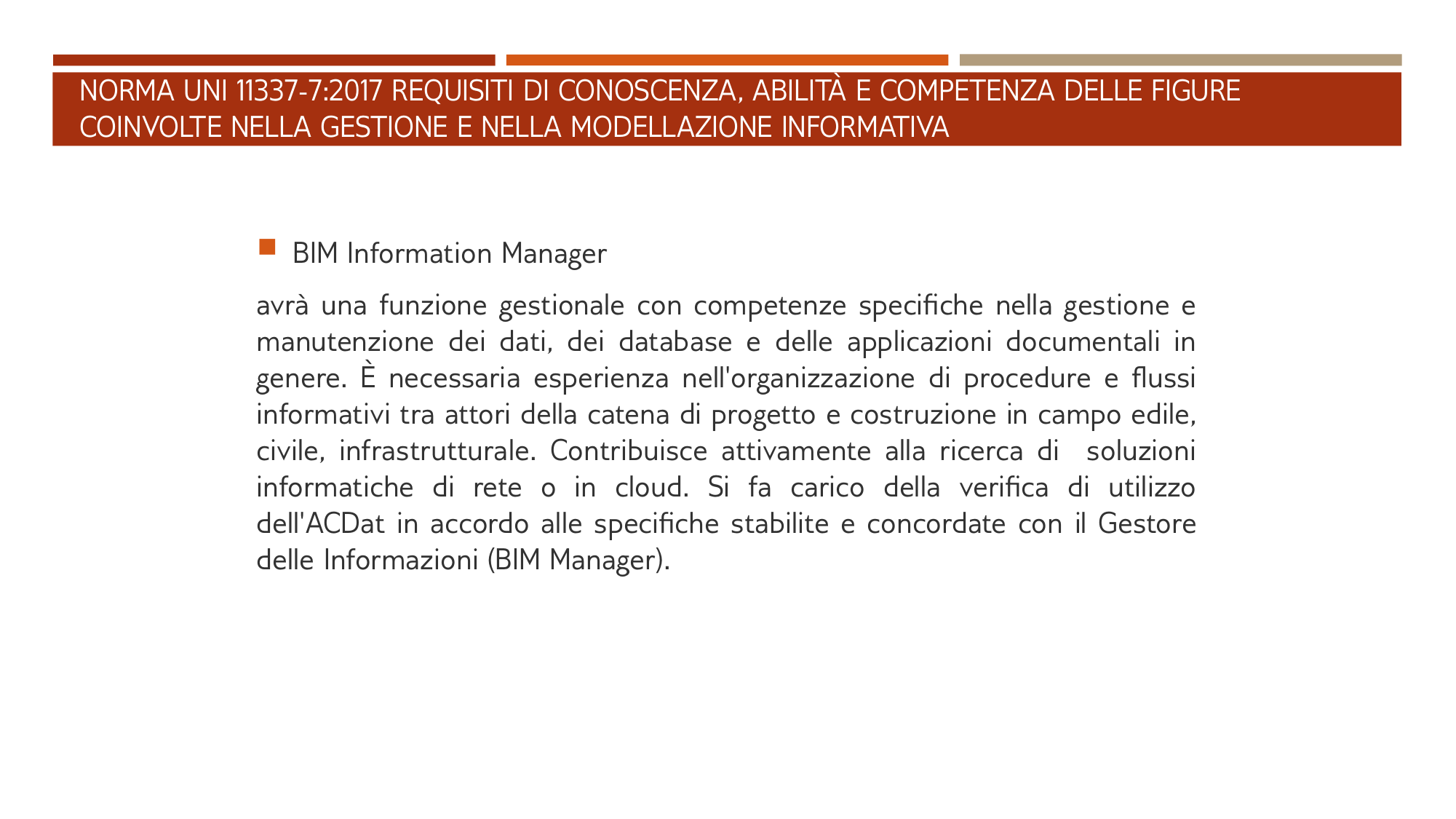

# Norma UNI 11337-7:2017 Requisiti di conoscenza, abilità e competenza delle figure coinvolte nella gestione e nella modellazione informativa
BIM Information Manager
avrà una funzione gestionale con competenze specifiche nella gestione e manutenzione dei dati, dei database e delle applicazioni documentali in genere. È necessaria esperienza nell'organizzazione di procedure e flussi informativi tra attori della catena di progetto e costruzione in campo edile, civile, infrastrutturale. Contribuisce attivamente alla ricerca di  soluzioni informatiche di rete o in cloud. Si fa carico della verifica di utilizzo dell'ACDat in accordo alle specifiche stabilite e concordate con il Gestore delle Informazioni (BIM Manager).